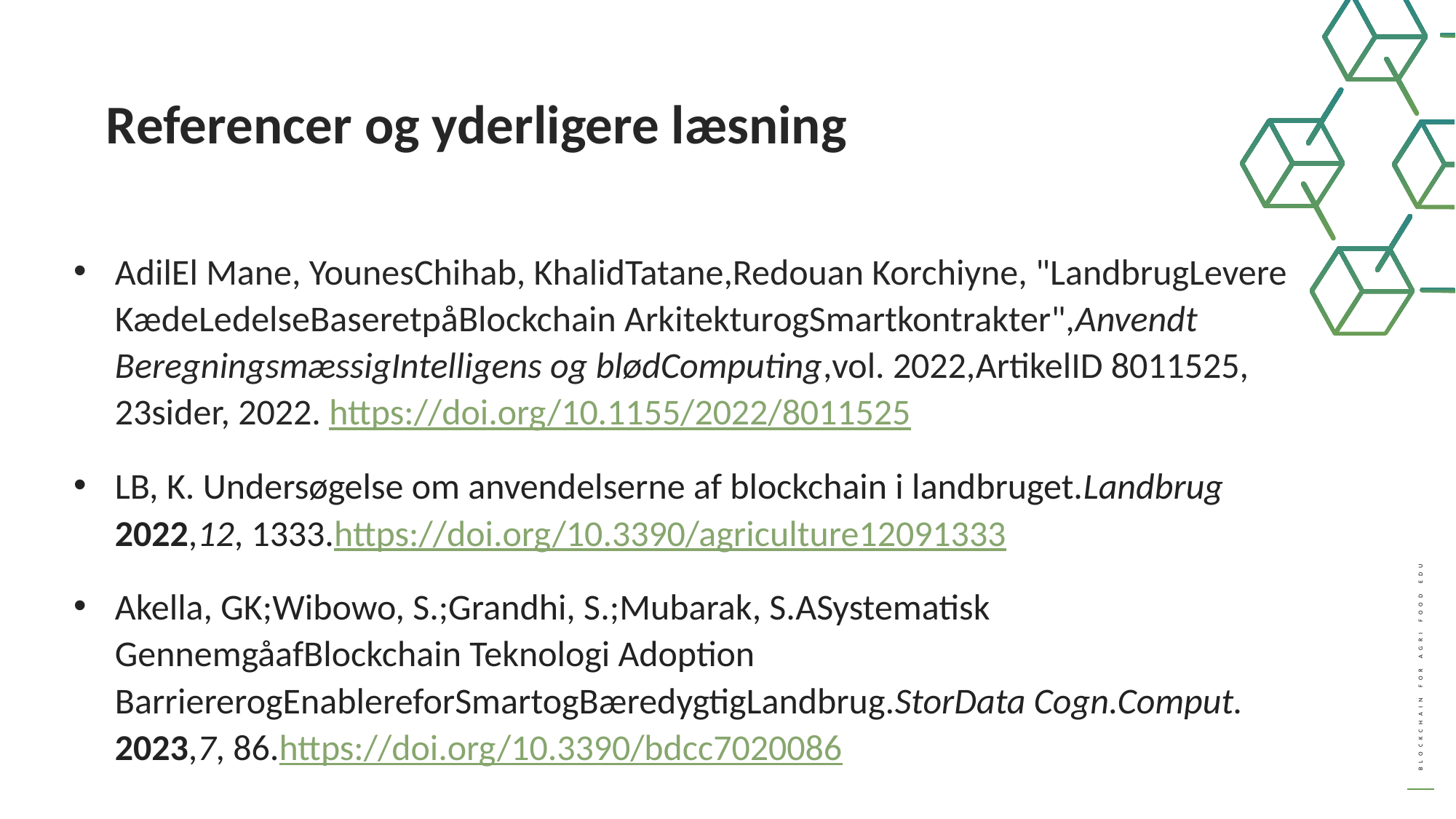

Referencer og yderligere læsning
AdilEl Mane, YounesChihab, KhalidTatane,Redouan Korchiyne, "LandbrugLevere KædeLedelseBaseretpåBlockchain ArkitekturogSmartkontrakter",Anvendt BeregningsmæssigIntelligens og blødComputing,vol. 2022,ArtikelID 8011525, 23sider, 2022. https://doi.org/10.1155/2022/8011525
LB, K. Undersøgelse om anvendelserne af blockchain i landbruget.Landbrug 2022,12, 1333.https://doi.org/10.3390/agriculture12091333
Akella, GK;Wibowo, S.;Grandhi, S.;Mubarak, S.ASystematisk GennemgåafBlockchain Teknologi Adoption BarriererogEnablereforSmartogBæredygtigLandbrug.StorData Cogn.Comput. 2023,7, 86.https://doi.org/10.3390/bdcc7020086